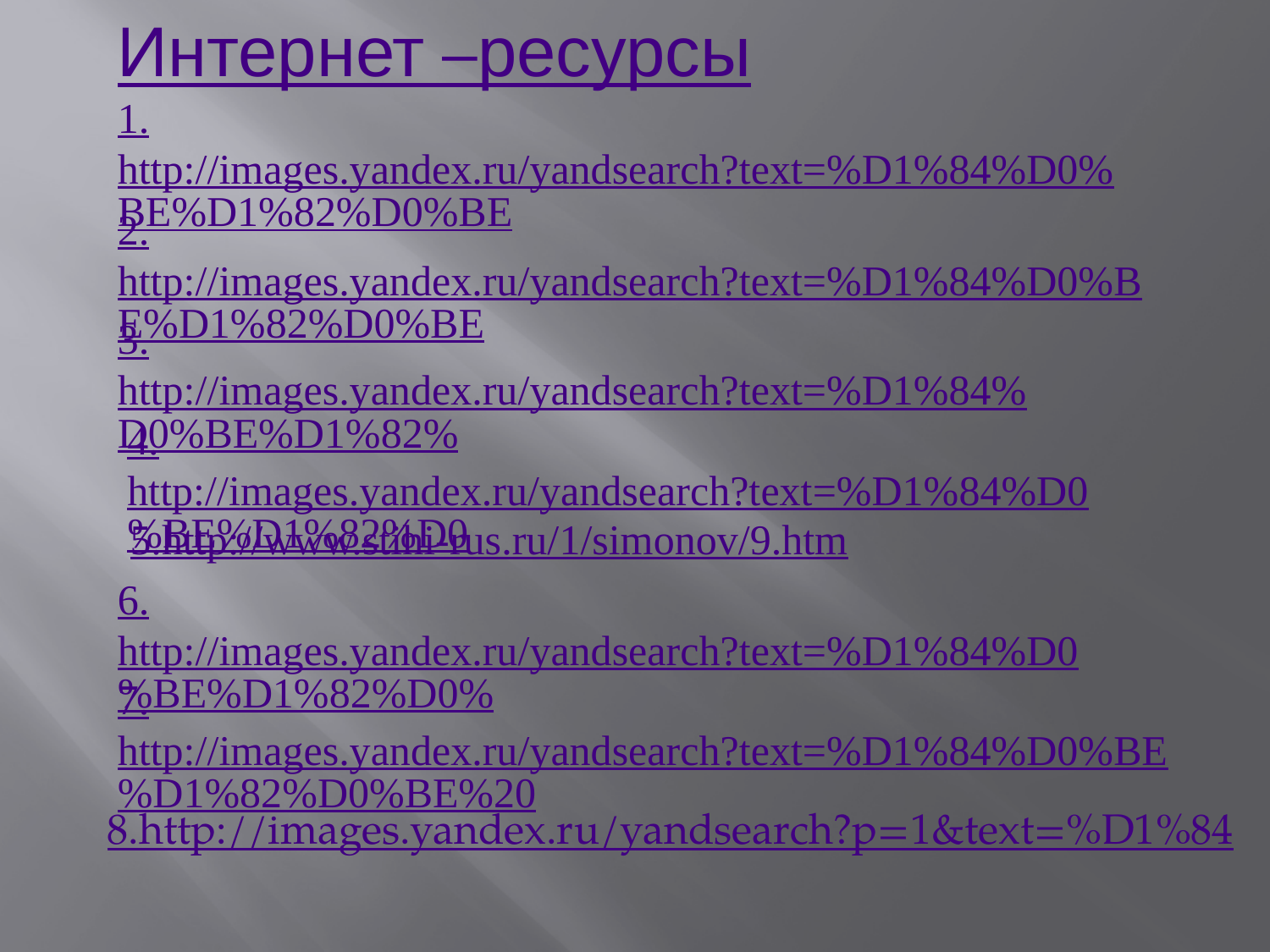

Интернет –ресурсы
1.http://images.yandex.ru/yandsearch?text=%D1%84%D0%BE%D1%82%D0%BE

2.http://images.yandex.ru/yandsearch?text=%D1%84%D0%BE%D1%82%D0%BE
3.http://images.yandex.ru/yandsearch?text=%D1%84%D0%BE%D1%82%
4.http://images.yandex.ru/yandsearch?text=%D1%84%D0%BE%D1%82%D0
5.http://www.stihi-rus.ru/1/simonov/9.htm

6.http://images.yandex.ru/yandsearch?text=%D1%84%D0%BE%D1%82%D0%
7.http://images.yandex.ru/yandsearch?text=%D1%84%D0%BE%D1%82%D0%BE%20
8.http://images.yandex.ru/yandsearch?p=1&text=%D1%84